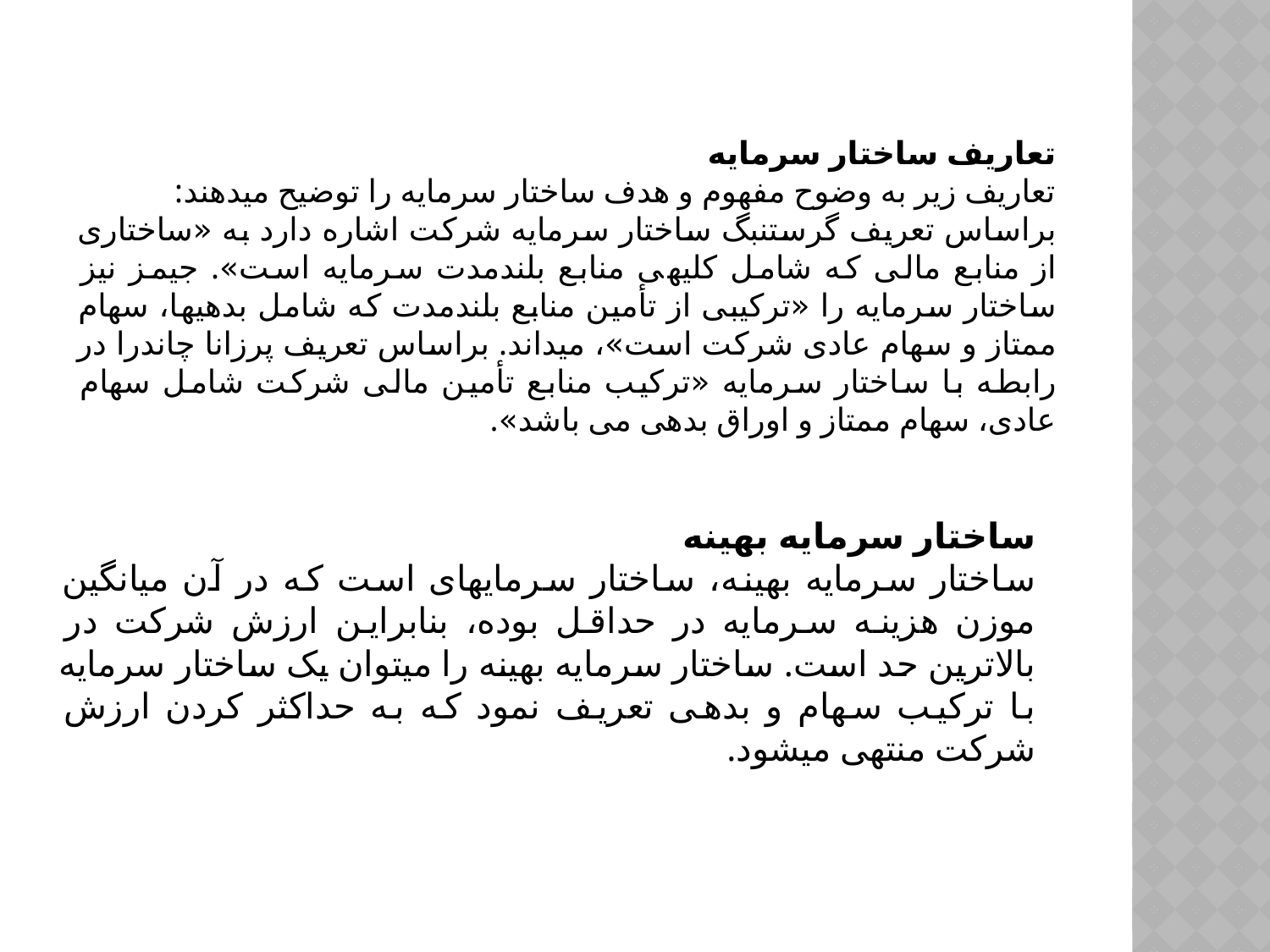

تعاریف ساختار سرمایه
تعاریف زیر به وضوح مفهوم و هدف ساختار سرمایه را توضیح می­دهند:
براساس تعریف گرستنبگ ساختار سرمایه شرکت اشاره دارد به «ساختاری از منابع مالی که شامل کلیه­ی منابع بلندمدت سرمایه است». جیمز نیز ساختار سرمایه را «ترکیبی از تأمین منابع بلندمدت که شامل بدهی­ها، سهام ممتاز و سهام عادی شرکت است»، می­داند. براساس تعریف پرزانا چاندرا در رابطه با ساختار سرمایه «ترکیب منابع تأمین مالی شرکت شامل سهام عادی، سهام ممتاز و اوراق بدهی می باشد».
ساختار سرمایه بهینه
ساختار سرمایه بهینه، ساختار سرمایه­ای است که در آن میانگین موزن هزینه سرمایه در حداقل بوده، بنابراین ارزش شرکت در بالاترین حد است. ساختار سرمایه بهینه را می­توان یک ساختار سرمایه با ترکیب سهام و بدهی تعریف نمود که به حداکثر کردن ارزش شرکت منتهی می­شود.